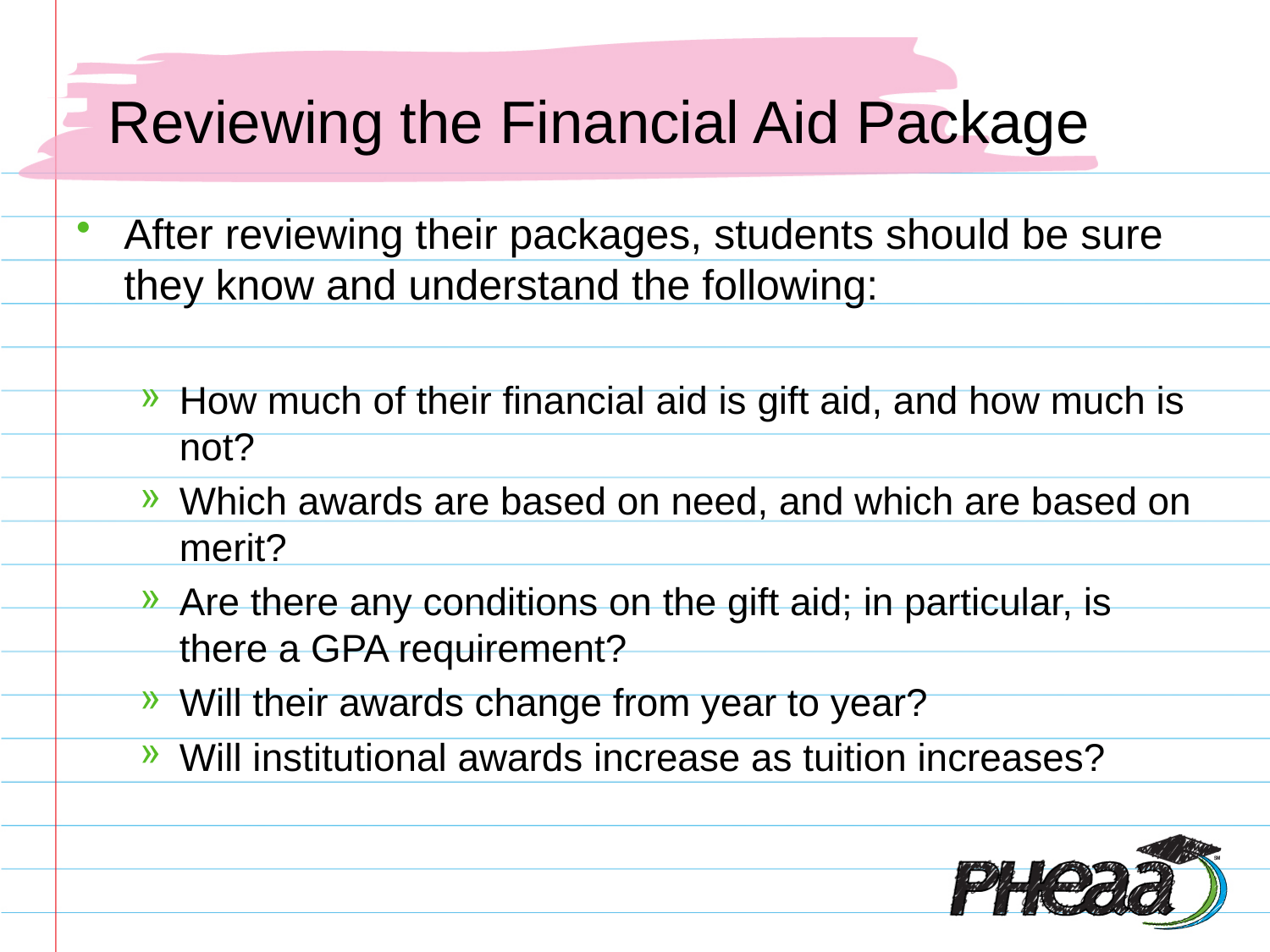

# Reviewing the Financial Aid Package
After reviewing their packages, students should be sure they know and understand the following:

How much of their financial aid is gift aid, and how much is not?
Which awards are based on need, and which are based on merit?
Are there any conditions on the gift aid; in particular, is there a GPA requirement?
Will their awards change from year to year?
Will institutional awards increase as tuition increases?